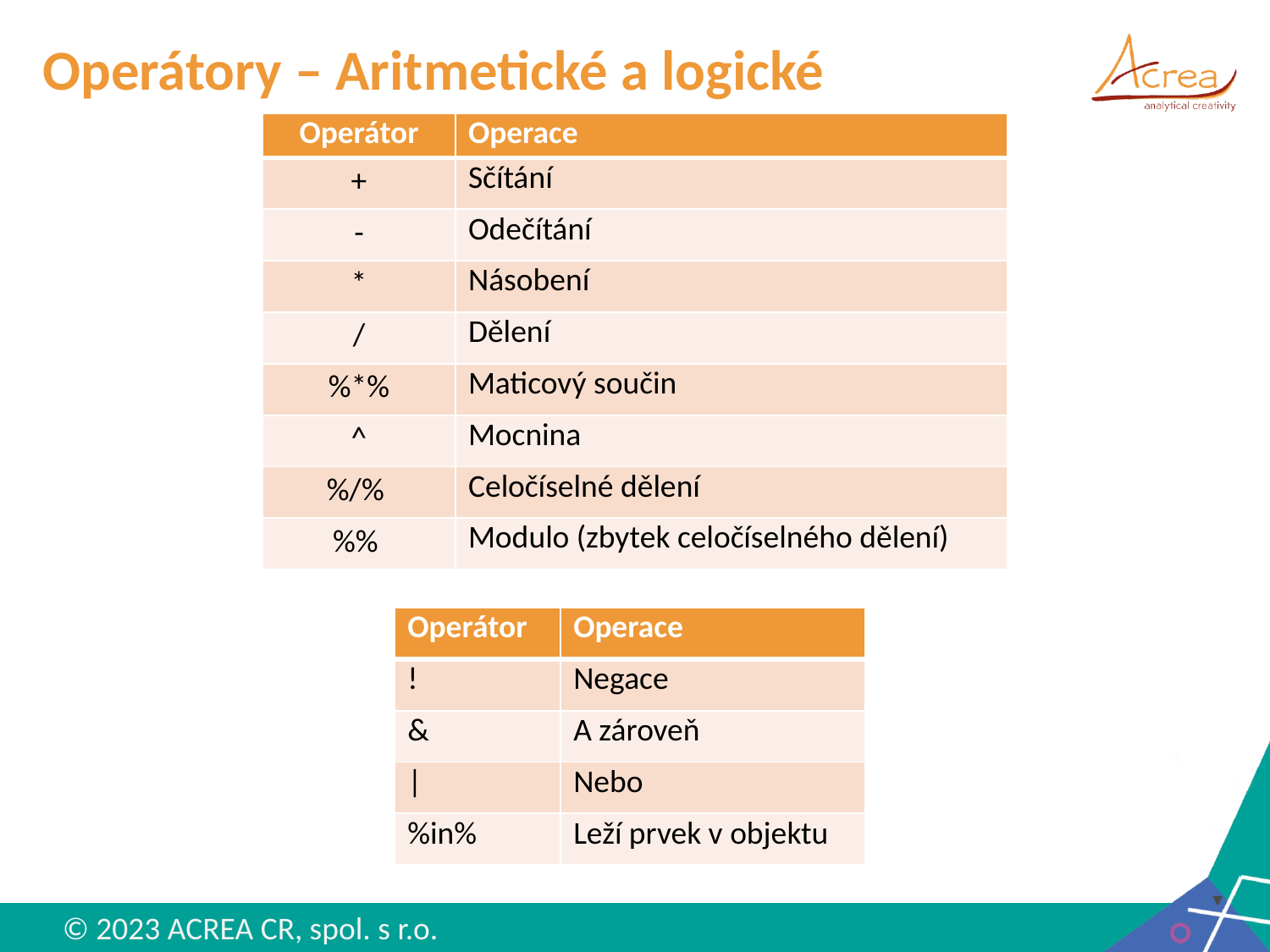

# Operátory – Aritmetické a logické
| Operátor | Operace |
| --- | --- |
| + | Sčítání |
| - | Odečítání |
| \* | Násobení |
| / | Dělení |
| %\*% | Maticový součin |
| ^ | Mocnina |
| %/% | Celočíselné dělení |
| %% | Modulo (zbytek celočíselného dělení) |
| Operátor | Operace |
| --- | --- |
| ! | Negace |
| & | A zároveň |
| | | Nebo |
| %in% | Leží prvek v objektu |